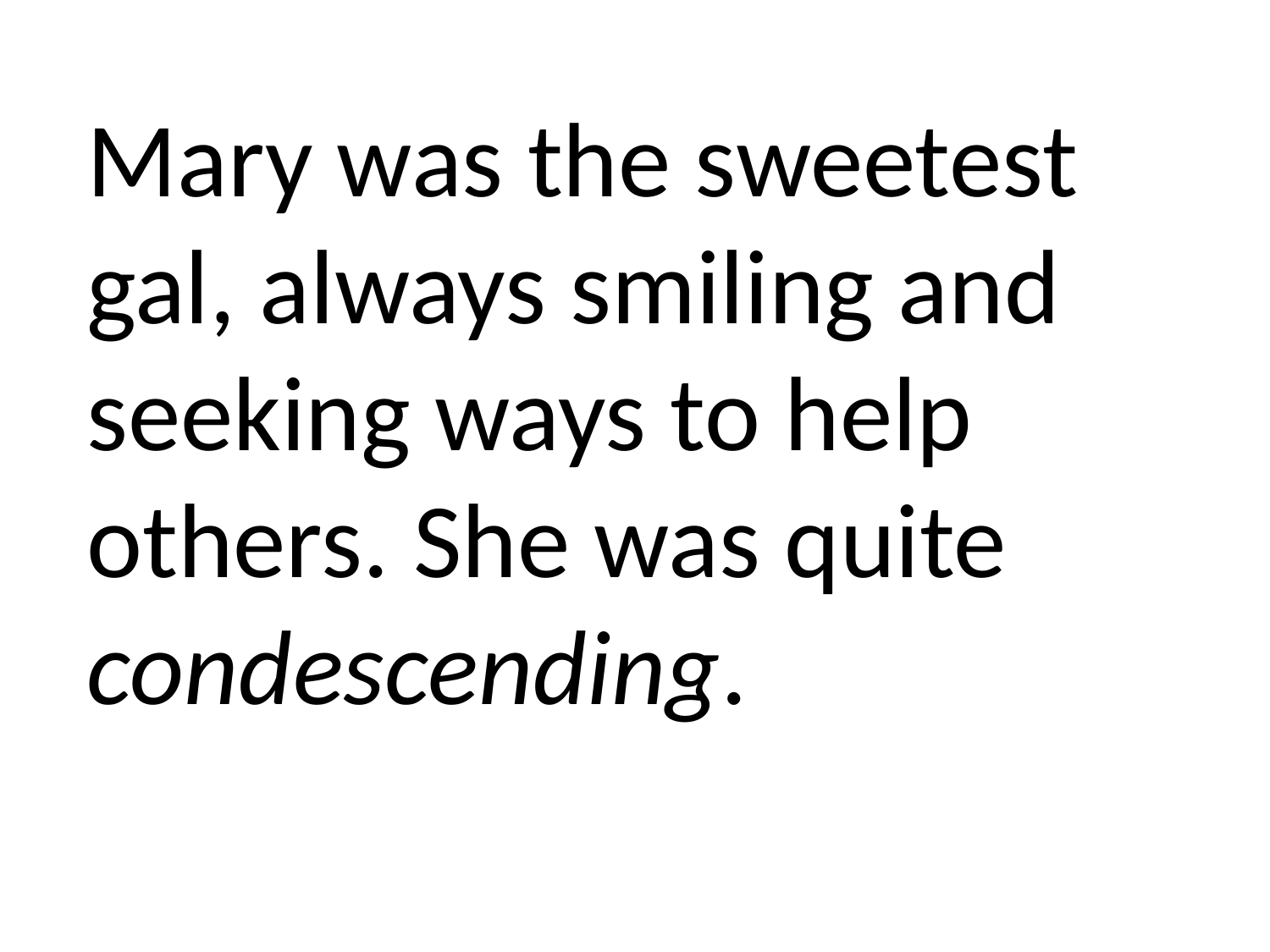

Mary was the sweetest gal, always smiling and seeking ways to help others. She was quite condescending.